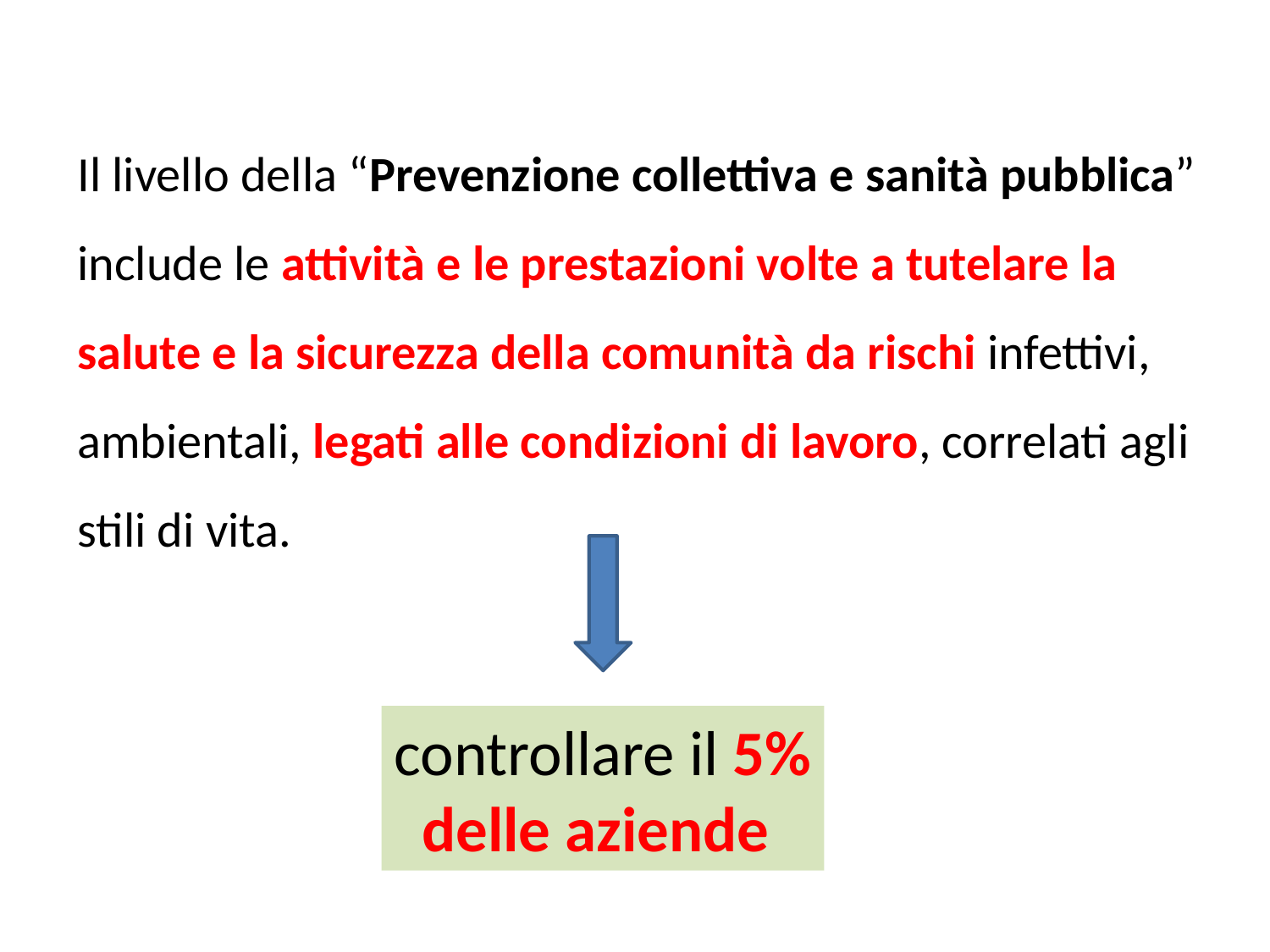

Il livello della “Prevenzione collettiva e sanità pubblica” include le attività e le prestazioni volte a tutelare la salute e la sicurezza della comunità da rischi infettivi, ambientali, legati alle condizioni di lavoro, correlati agli stili di vita.

controllare il 5%
delle aziende